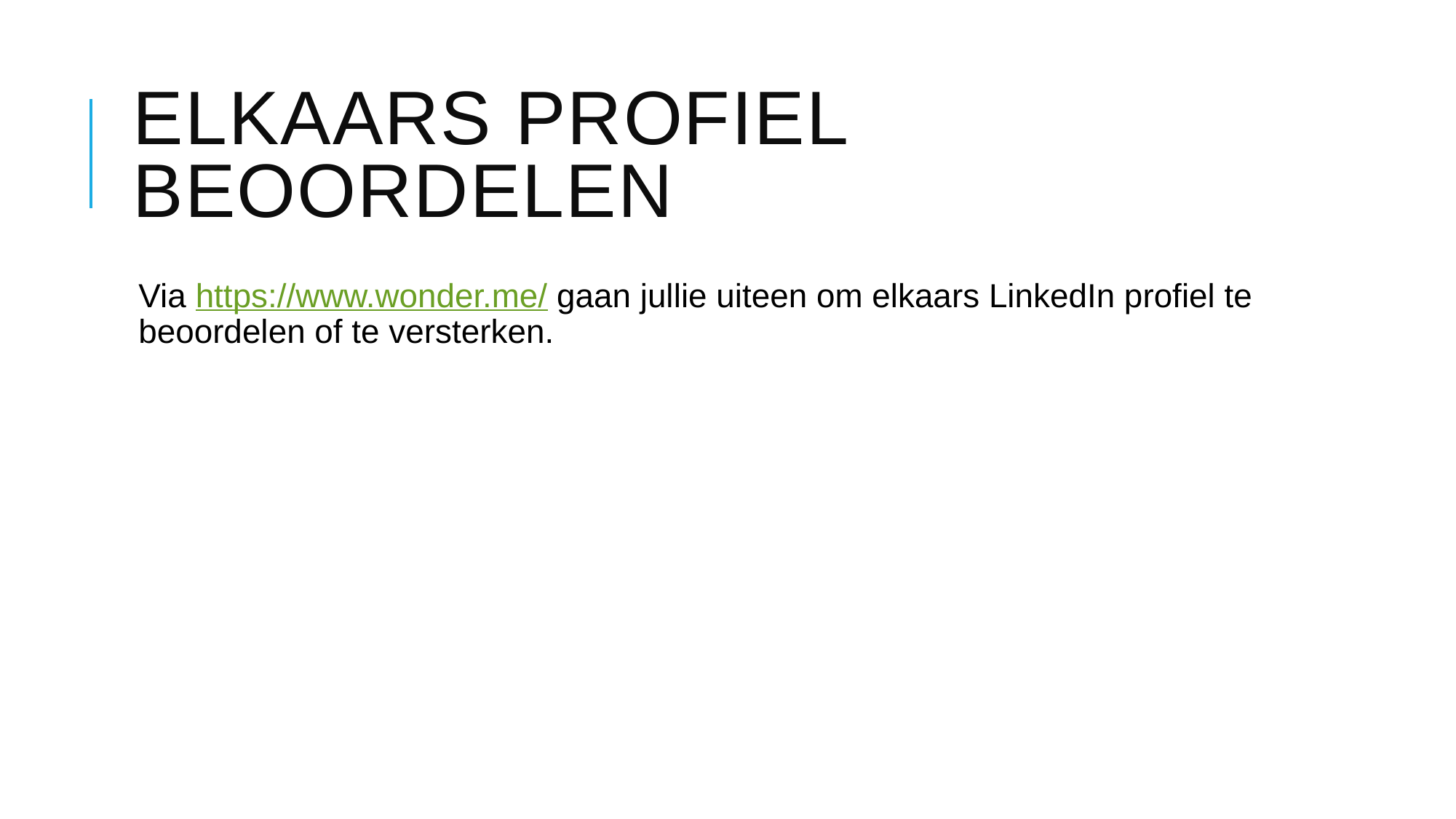

# Elkaars profiel beoordelen
Via https://www.wonder.me/ gaan jullie uiteen om elkaars LinkedIn profiel te beoordelen of te versterken.